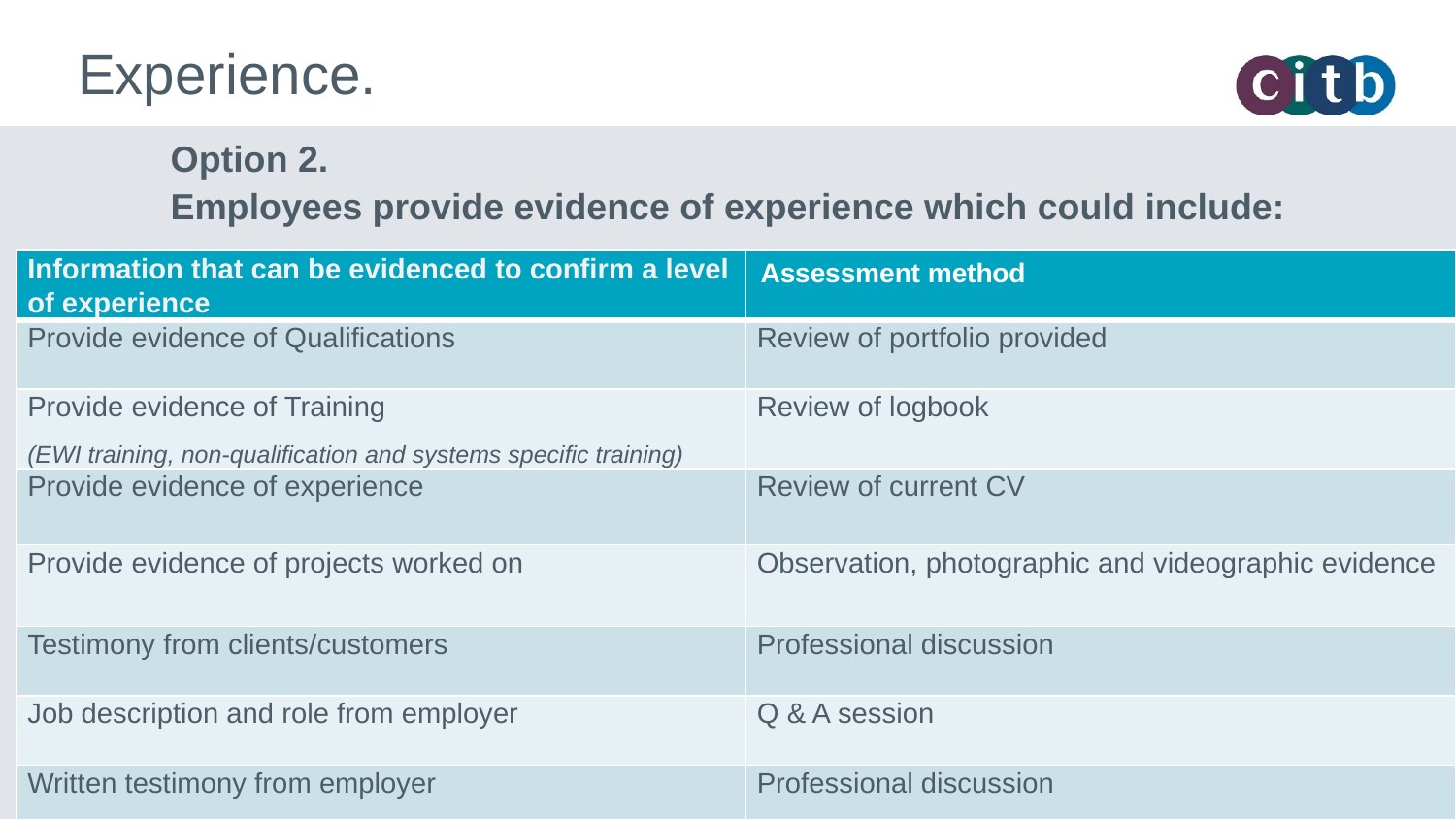

# Experience.
Option 2.
Employees provide evidence of experience which could include:

| Information that can be evidenced to confirm a level of experience | Assessment method |
| --- | --- |
| Provide evidence of Qualifications | Review of portfolio provided |
| Provide evidence of Training (EWI training, non-qualification and systems specific training) | Review of logbook |
| Provide evidence of experience | Review of current CV |
| Provide evidence of projects worked on | Observation, photographic and videographic evidence |
| Testimony from clients/customers | Professional discussion |
| Job description and role from employer | Q & A session |
| Written testimony from employer | Professional discussion |